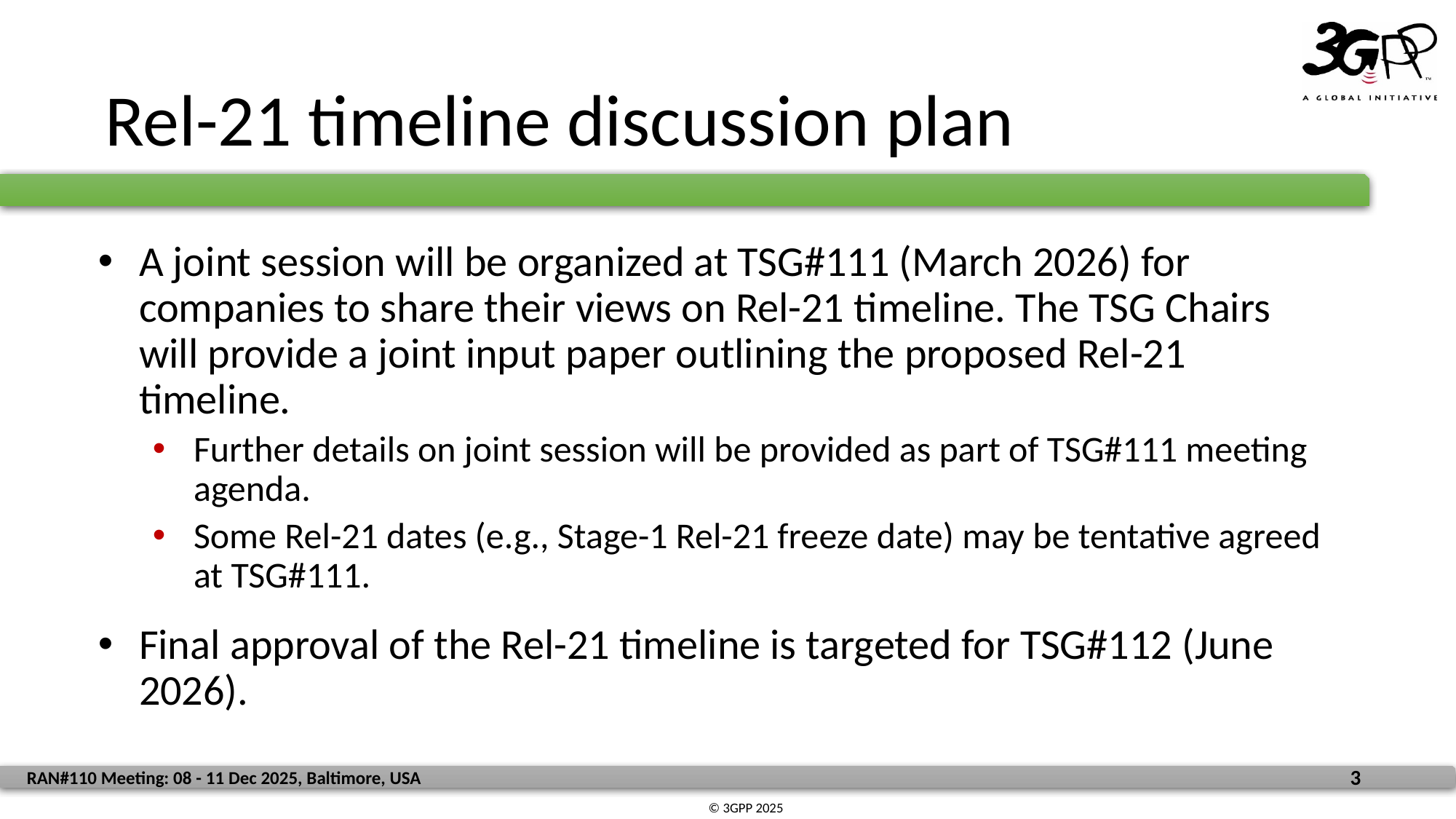

# Rel-21 timeline discussion plan
A joint session will be organized at TSG#111 (March 2026) for companies to share their views on Rel-21 timeline. The TSG Chairs will provide a joint input paper outlining the proposed Rel-21 timeline.
Further details on joint session will be provided as part of TSG#111 meeting agenda.
Some Rel-21 dates (e.g., Stage-1 Rel-21 freeze date) may be tentative agreed at TSG#111.
Final approval of the Rel-21 timeline is targeted for TSG#112 (June 2026).